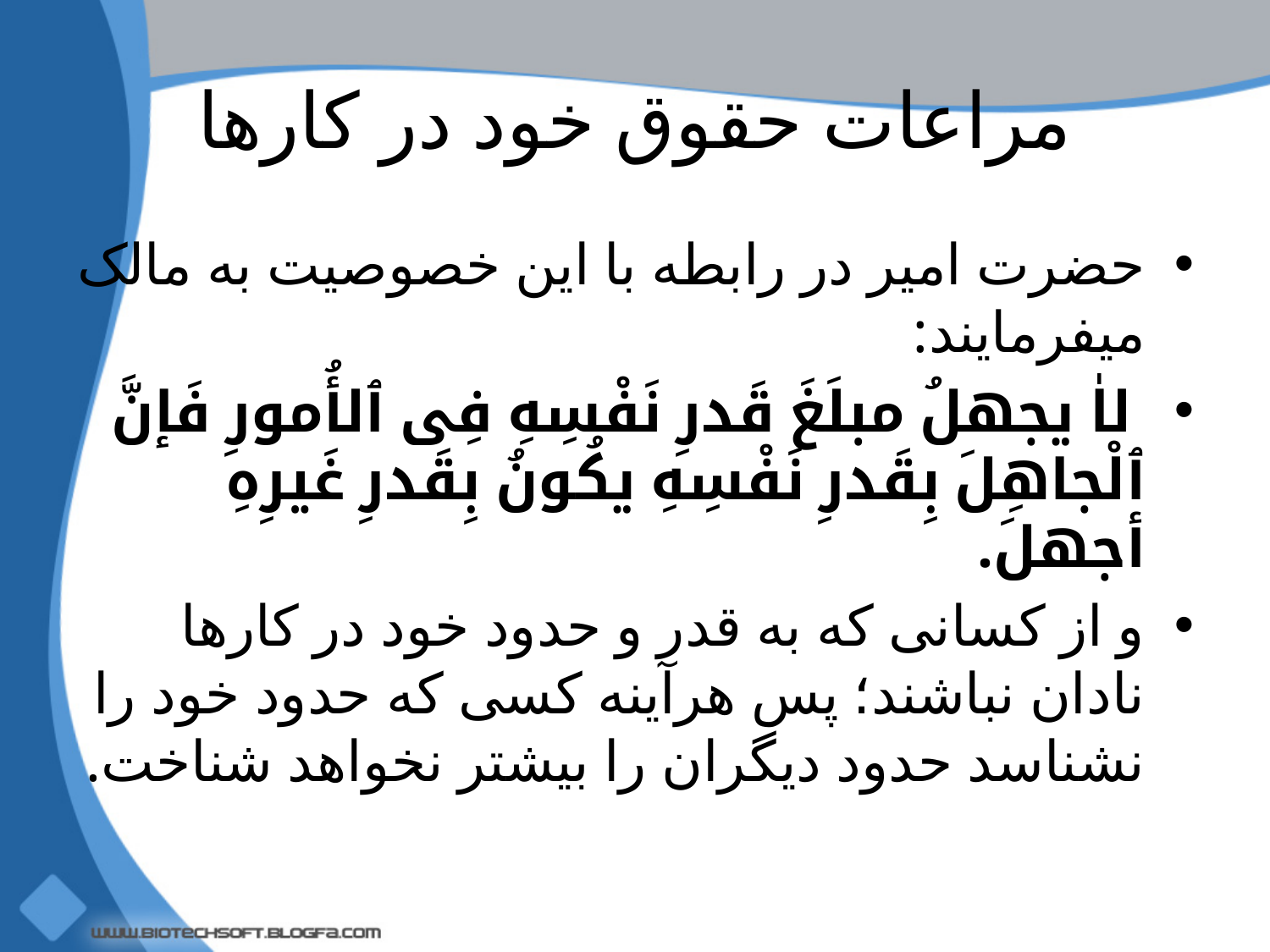

# مراعات حقوق خود در کارها
حضرت امیر در رابطه با این خصوصیت به مالک میفرمایند:
 لاٰ یجهلُ مبلَغَ قَدرِ نَفْسِهِ فِی ٱلأُمورِ فَإنَّ ٱلْجاهِلَ بِقَدرِ نَفْسِهِ یکُونُ بِقَدرِ غَیرِهِ أجهلَ.
و از کسانی که به قدر و حدود خود در کارها نادان نباشند؛ پس هرآینه کسی که حدود خود را نشناسد حدود دیگران را بیشتر نخواهد شناخت.